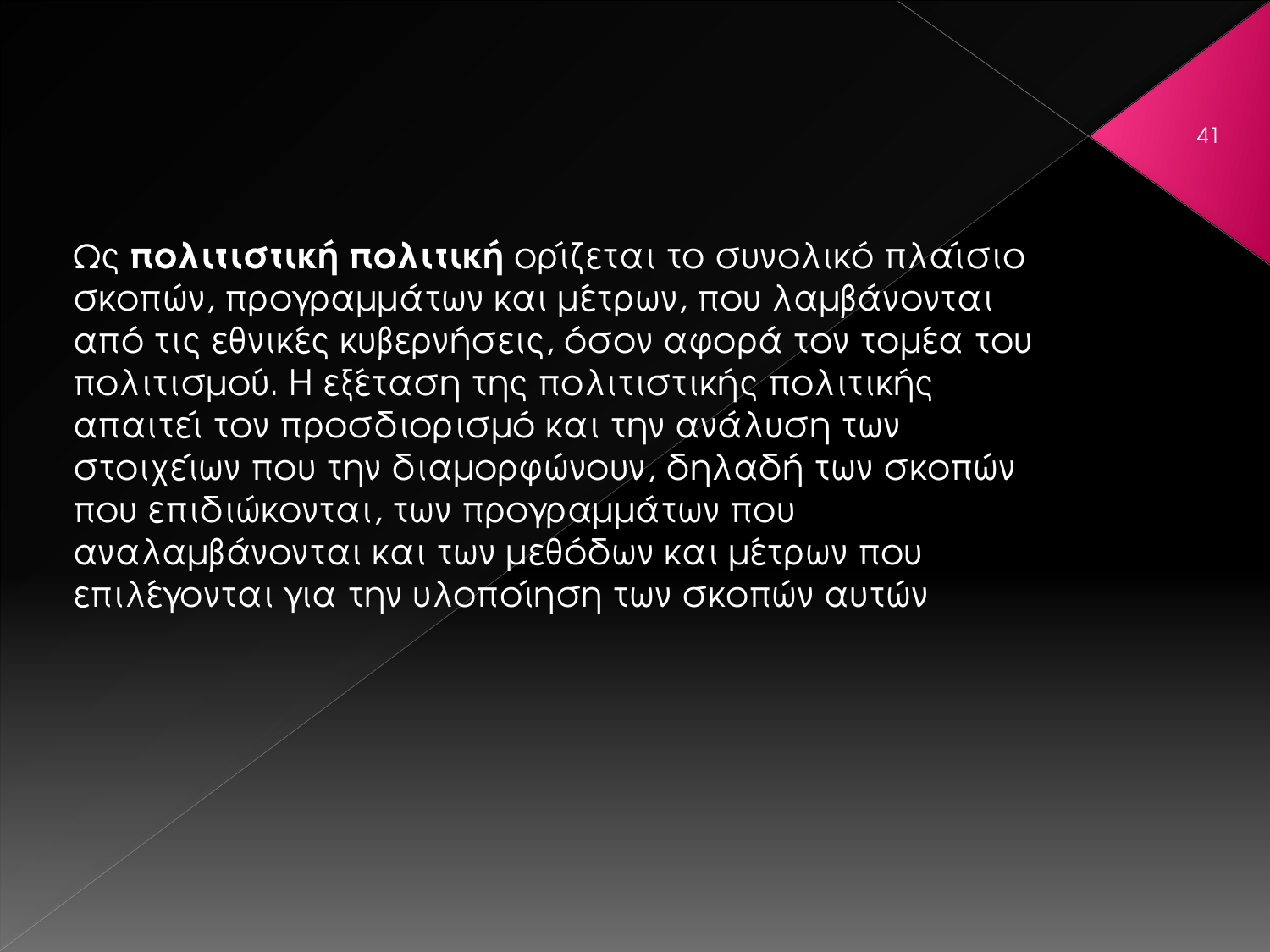

#
41
Ως πολιτιστική πολιτική ορίζεται το συνολικό πλαίσιο σκοπών, προγραμμάτων και μέτρων, που λαμβάνονται από τις εθνικές κυβερνήσεις, όσον αφορά τον τομέα του πολιτισμού. Η εξέταση της πολιτιστικής πολιτικής απαιτεί τον προσδιορισμό και την ανάλυση των στοιχείων που την διαμορφώνουν, δηλαδή των σκοπών που επιδιώκονται, των προγραμμάτων που αναλαμβάνονται και των μεθόδων και μέτρων που επιλέγονται για την υλοποίηση των σκοπών αυτών